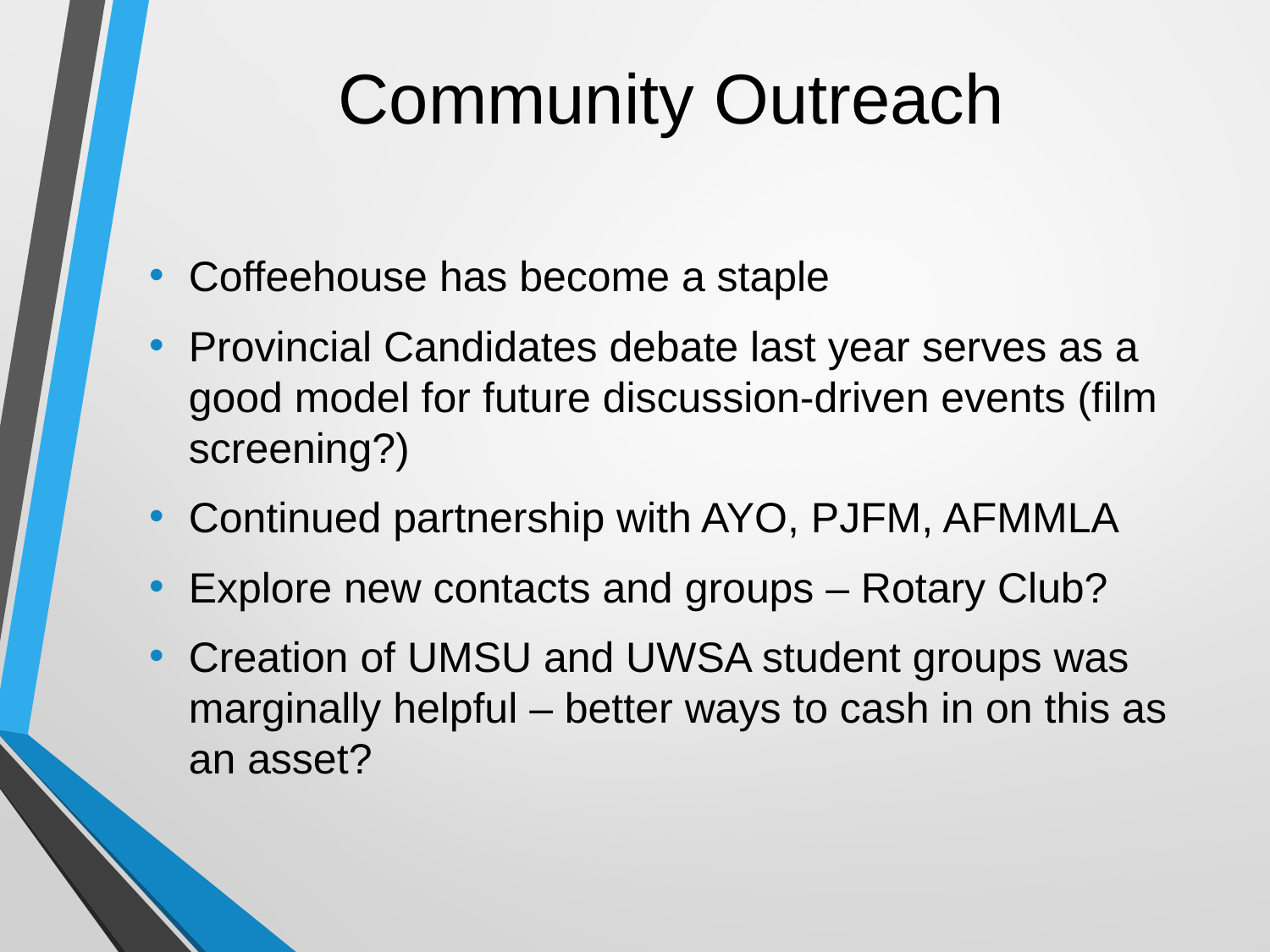

# Community Outreach
Coffeehouse has become a staple
Provincial Candidates debate last year serves as a good model for future discussion-driven events (film screening?)
Continued partnership with AYO, PJFM, AFMMLA
Explore new contacts and groups – Rotary Club?
Creation of UMSU and UWSA student groups was marginally helpful – better ways to cash in on this as an asset?